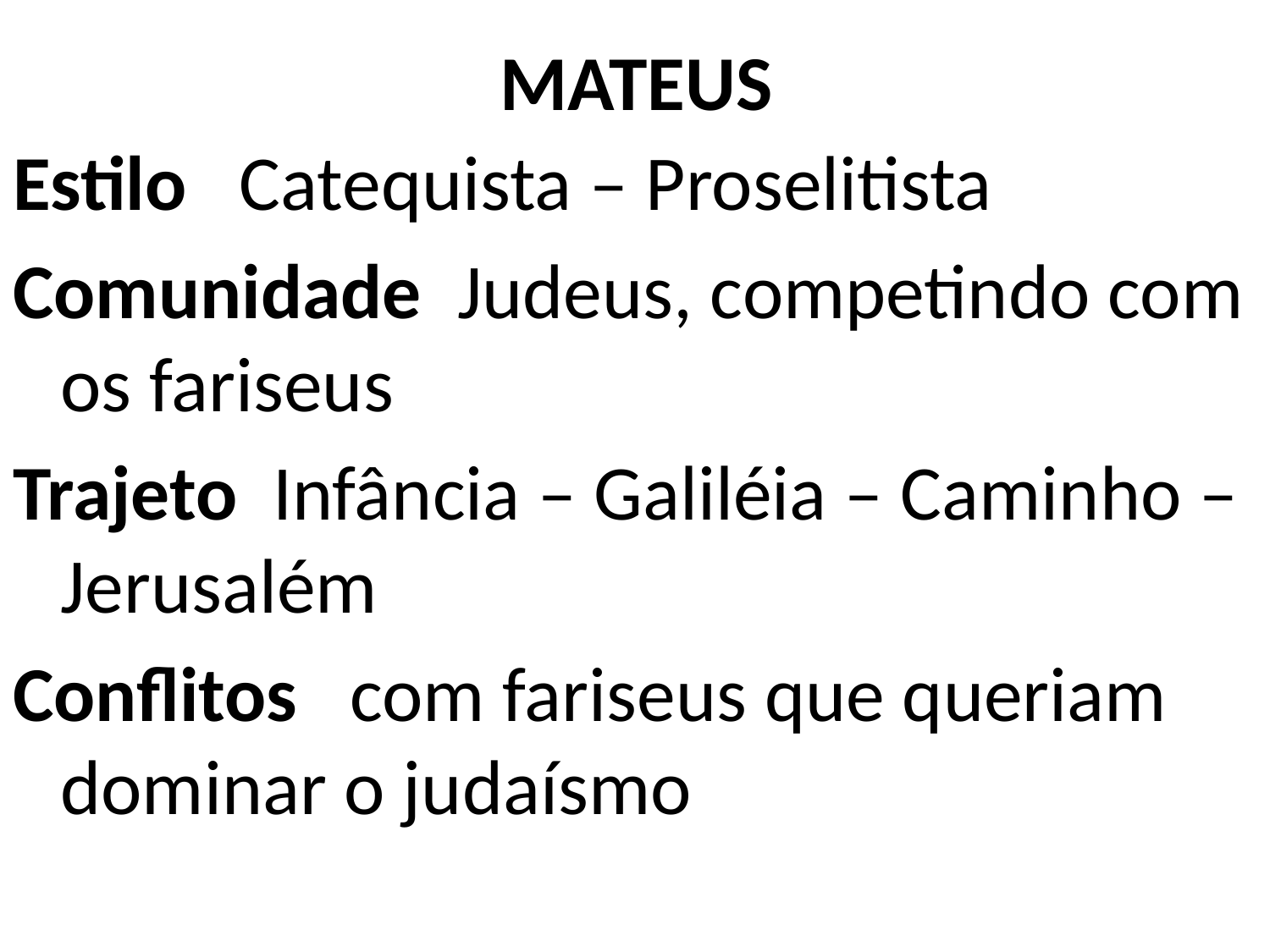

# MATEUS
Estilo   Catequista – Proselitista
Comunidade  Judeus, competindo com os fariseus
Trajeto  Infância – Galiléia – Caminho – Jerusalém
Conflitos   com fariseus que queriam dominar o judaísmo